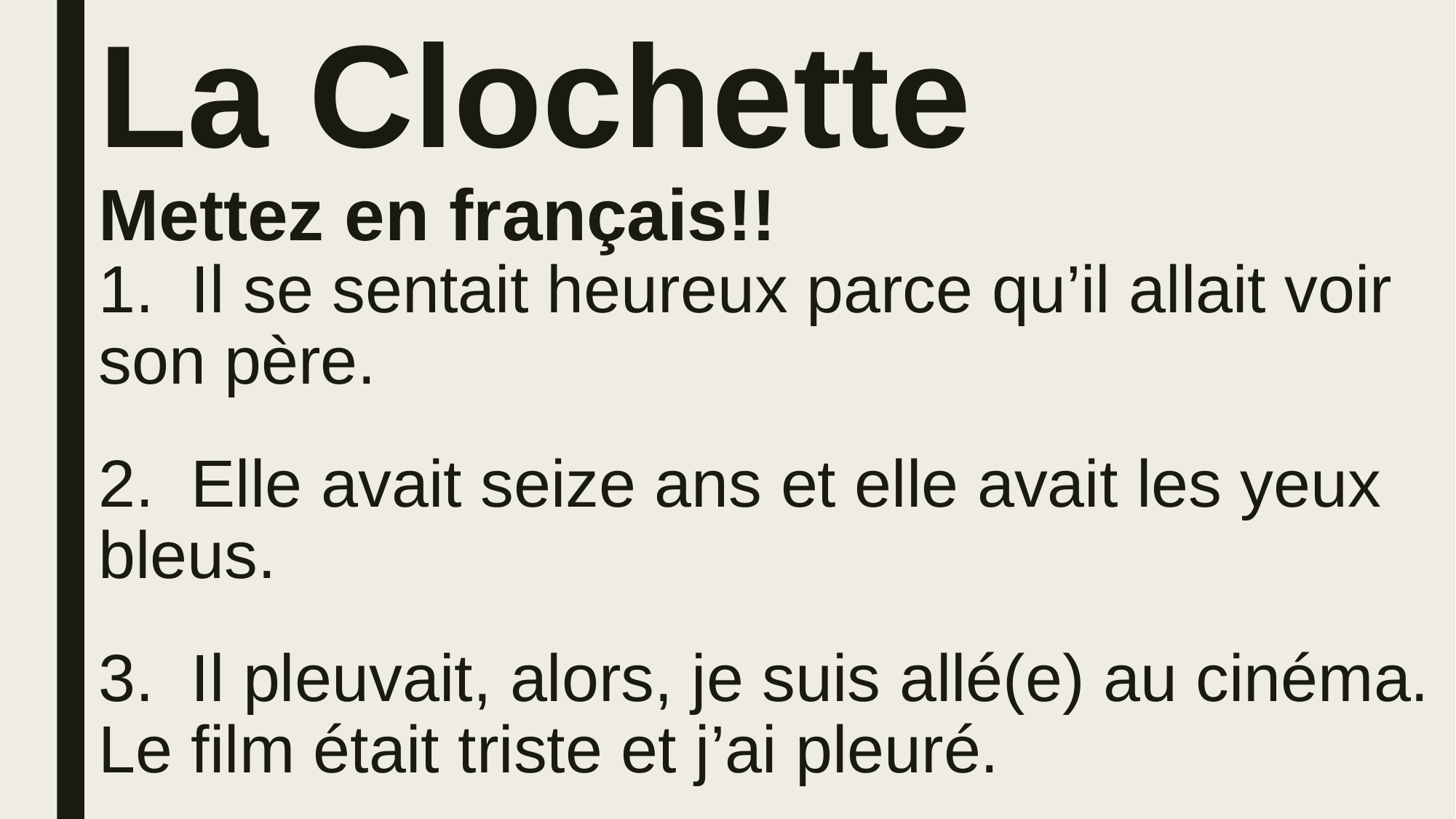

# La Clochette Mettez en français!! 1.  Il se sentait heureux parce qu’il allait voir son père. 2.  Elle avait seize ans et elle avait les yeux bleus. 3.  Il pleuvait, alors, je suis allé(e) au cinéma.  Le film était triste et j’ai pleuré.